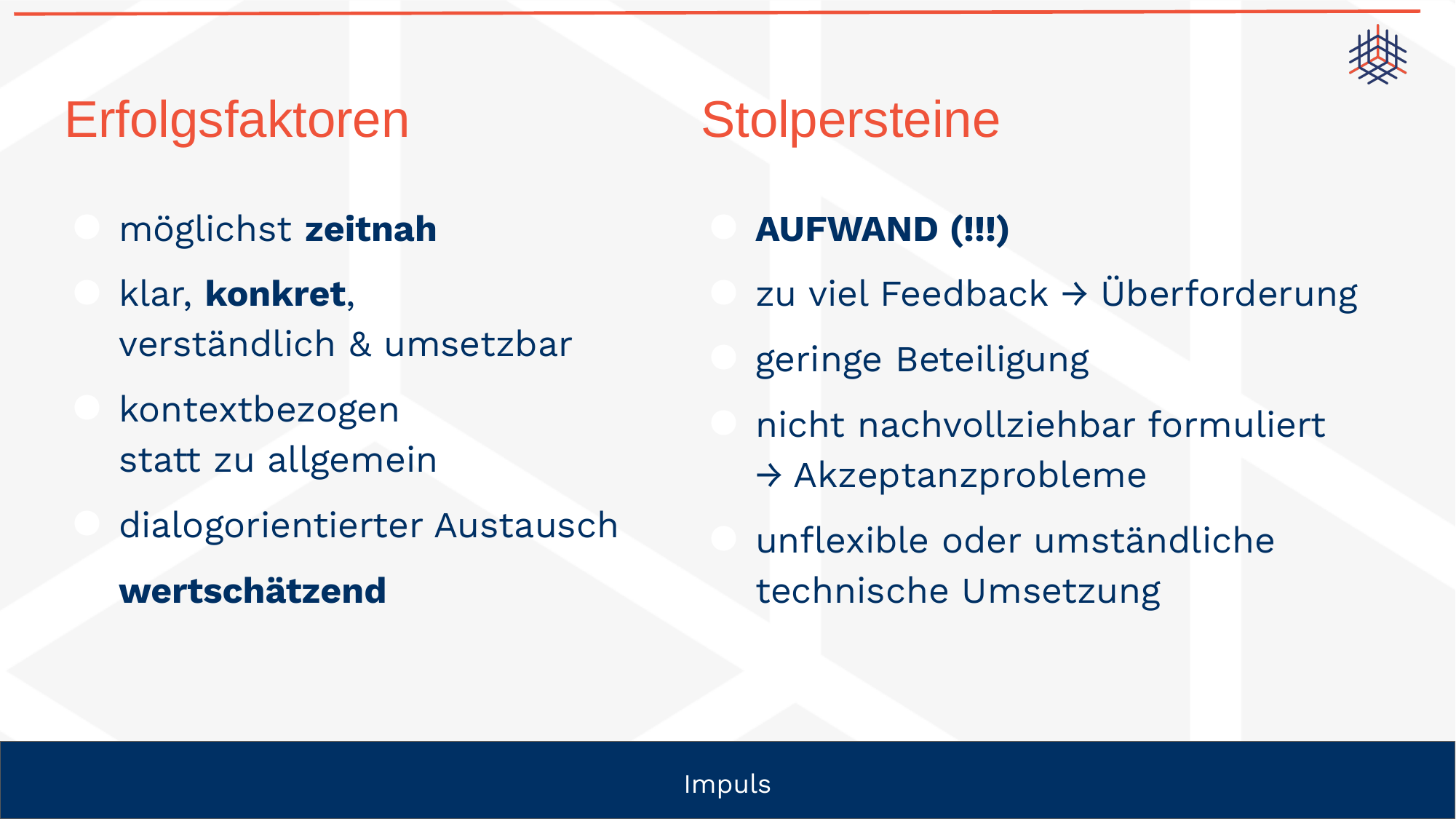

# Erfolgsfaktoren
Stolpersteine
AUFWAND (!!!)
zu viel Feedback → Überforderung
geringe Beteiligung
nicht nachvollziehbar formuliert
→ Akzeptanzprobleme
unflexible oder umständliche technische Umsetzung
möglichst zeitnah
klar, konkret,
verständlich & umsetzbar
kontextbezogen
statt zu allgemein
dialogorientierter Austausch
wertschätzend
Impuls